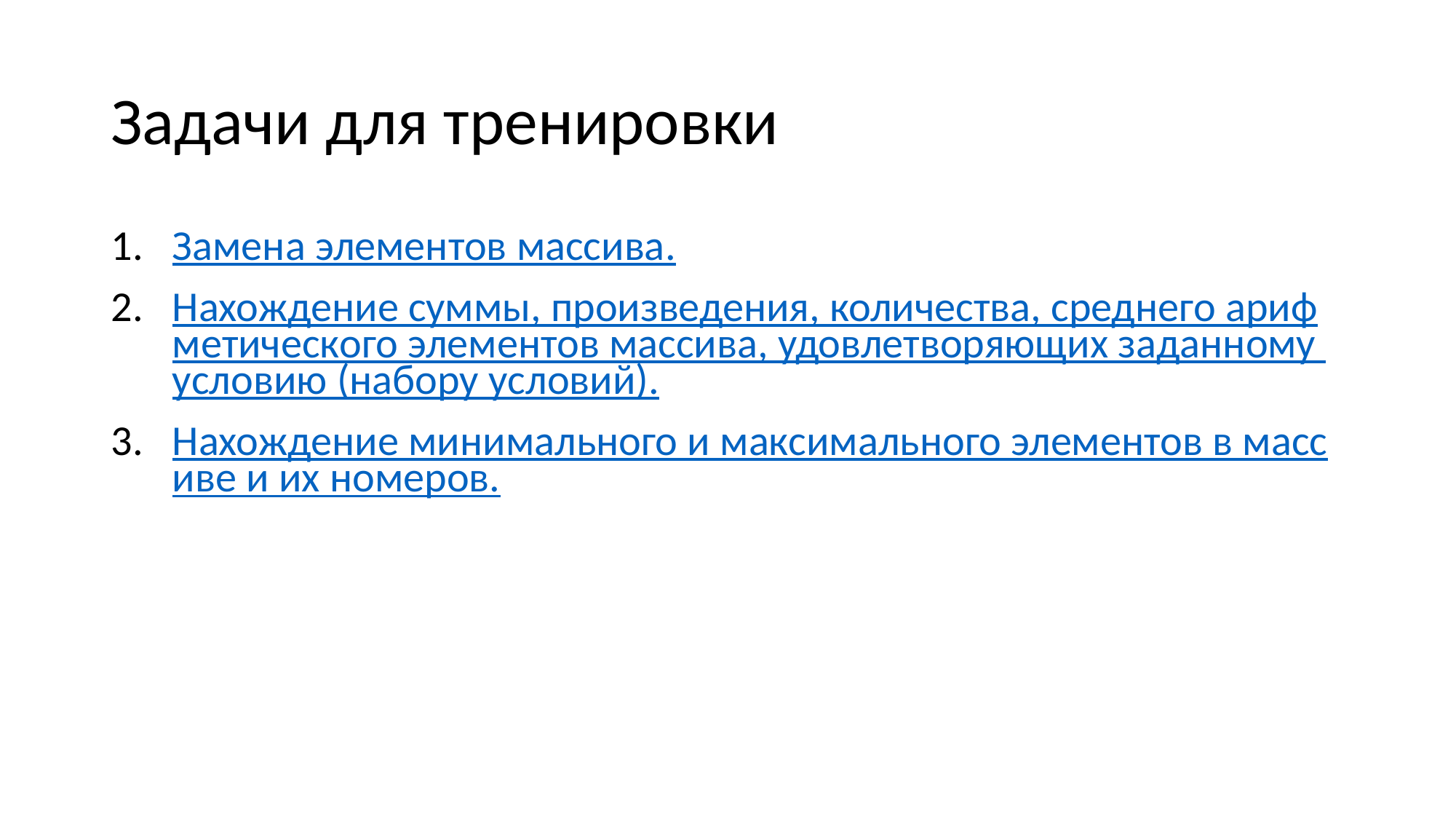

# Задачи для тренировки
Замена элементов массива.
Нахождение суммы, произведения, количества, среднего арифметического элементов массива, удовлетворяющих заданному условию (набору условий).
Нахождение минимального и максимального элементов в массиве и их номеров.